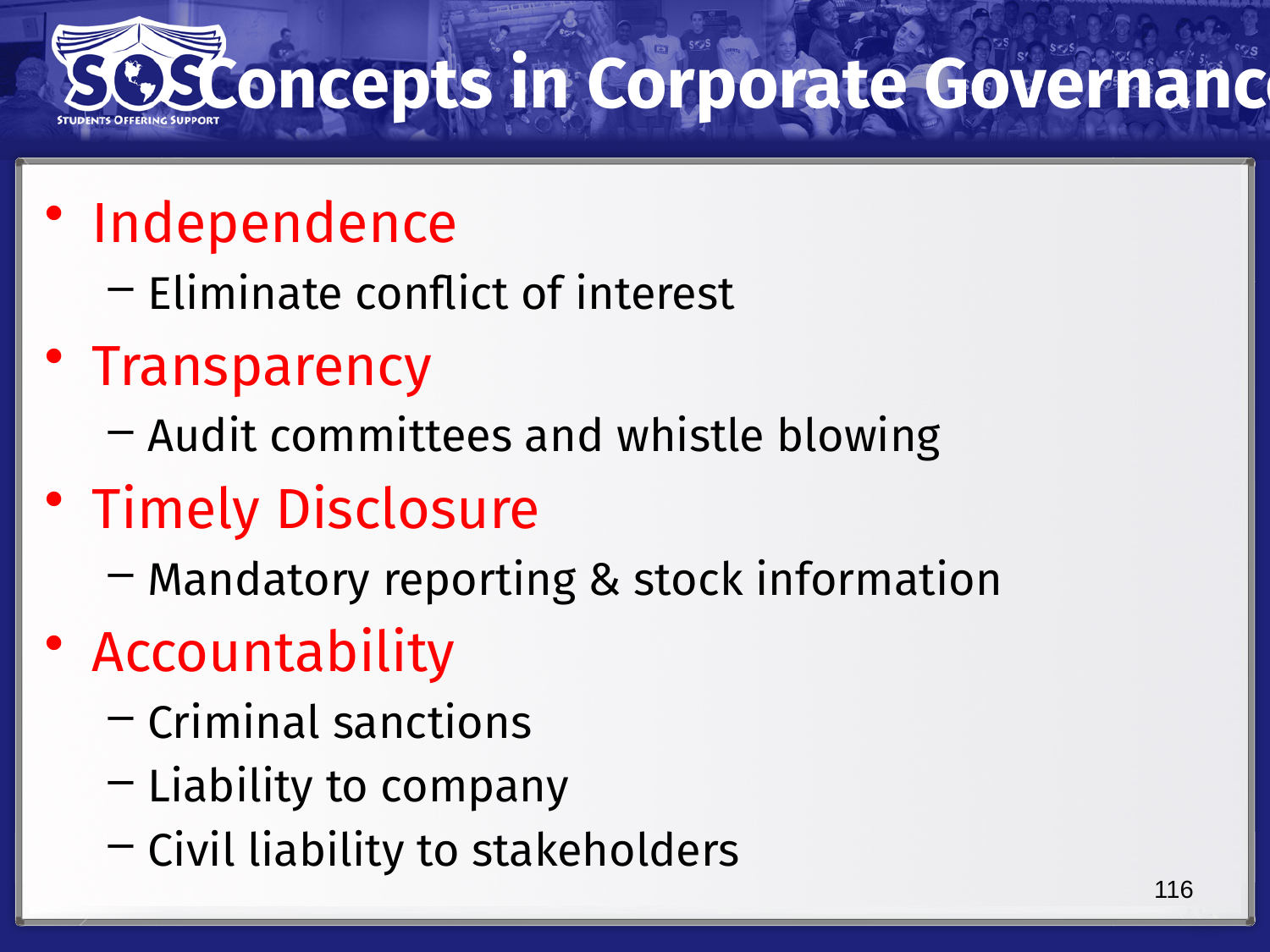

# Concepts in Corporate Governance
Independence
Eliminate conflict of interest
Transparency
Audit committees and whistle blowing
Timely Disclosure
Mandatory reporting & stock information
Accountability
Criminal sanctions
Liability to company
Civil liability to stakeholders

116